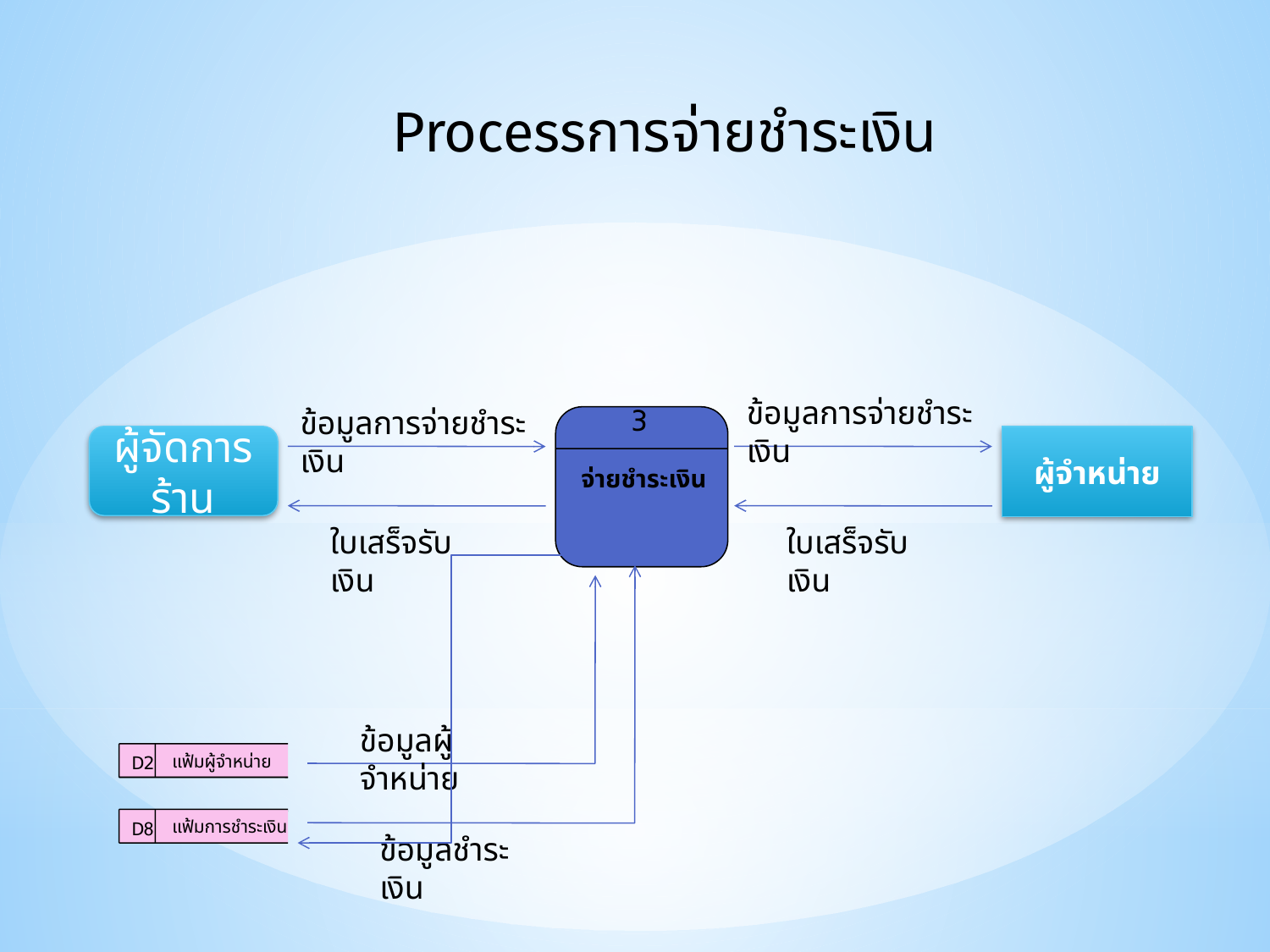

Processการจ่ายชำระเงิน
ข้อมูลการจ่ายชำระเงิน
ข้อมูลการจ่ายชำระเงิน
3

จ่ายชำระเงิน

ผู้จัดการร้าน

ผู้จำหน่าย
ใบเสร็จรับเงิน
ใบเสร็จรับเงิน
ข้อมูลผู้จำหน่าย

แฟ้มผู้จำหน่าย
D2

แฟ้มการชำระเงิน
D8
ข้อมูลชำระเงิน